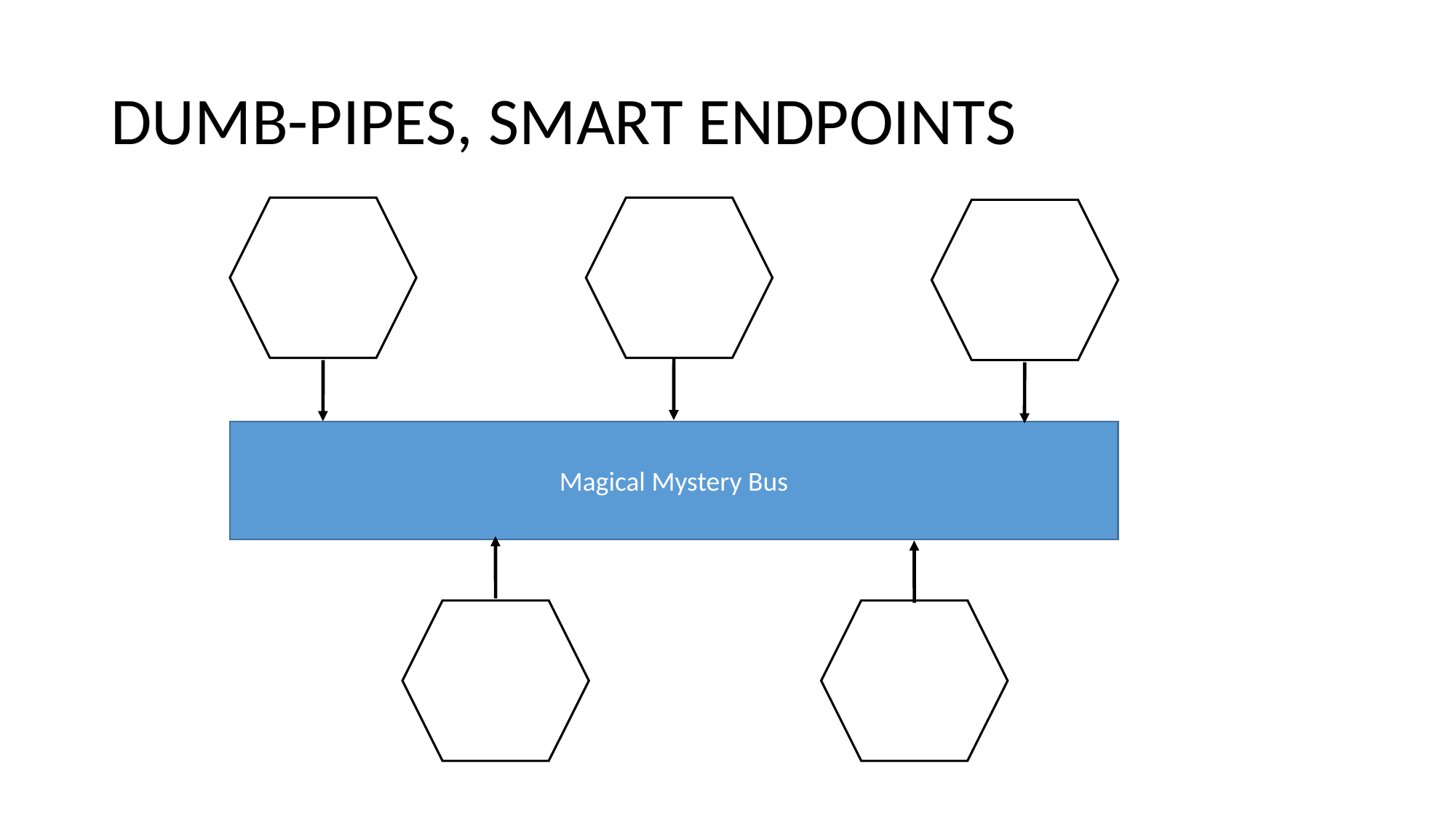

# DUMB-PIPES, SMART ENDPOINTS

Magical Mystery Bus